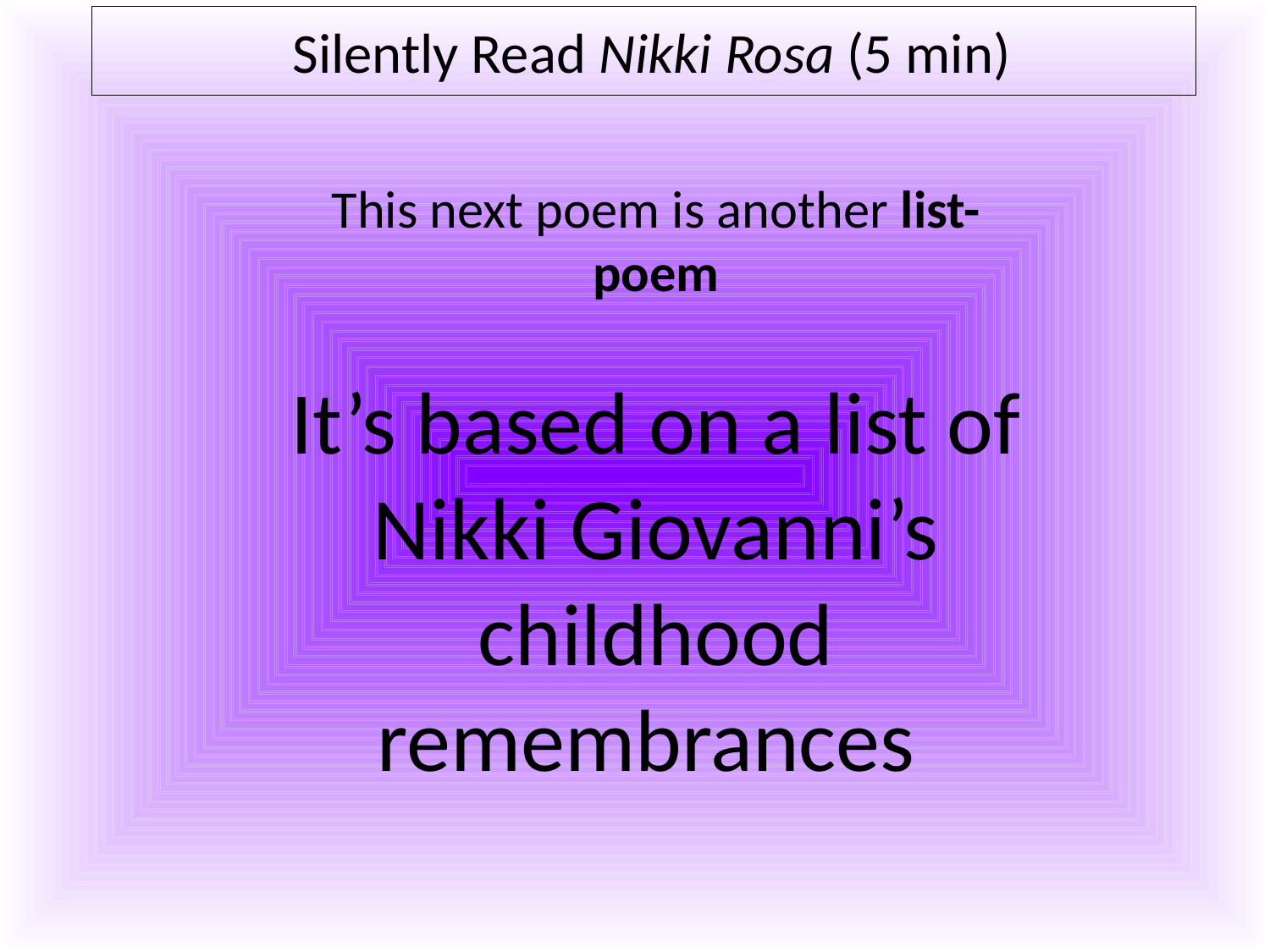

# Silently Read Nikki Rosa (5 min)
This next poem is another list-poem

It’s based on a list of Nikki Giovanni’s childhood remembrances